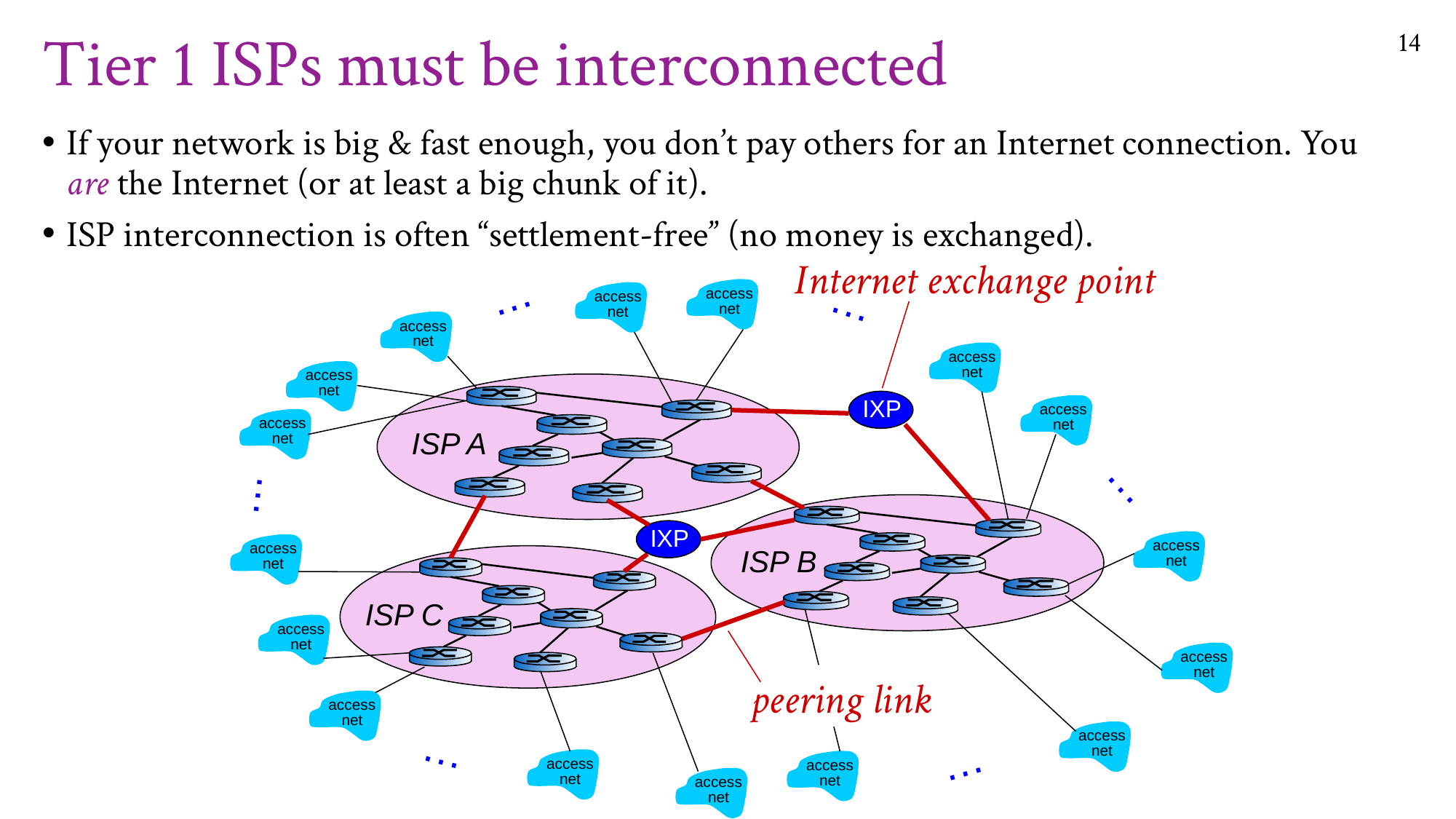

# Tier 1 ISPs must be interconnected
If your network is big & fast enough, you don’t pay others for an Internet connection. You are the Internet (or at least a big chunk of it).
ISP interconnection is often “settlement-free” (no money is exchanged).
Internet exchange point
…
…

access
net

access
net

access
net

access
net

access
net

access
net

access
net
…
…

access
net

access
net

access
net

access
net

access
net

access
net
…

access
net

access
net
…

access
net

ISP A

IXP

ISP B

IXP

ISP C

peering link